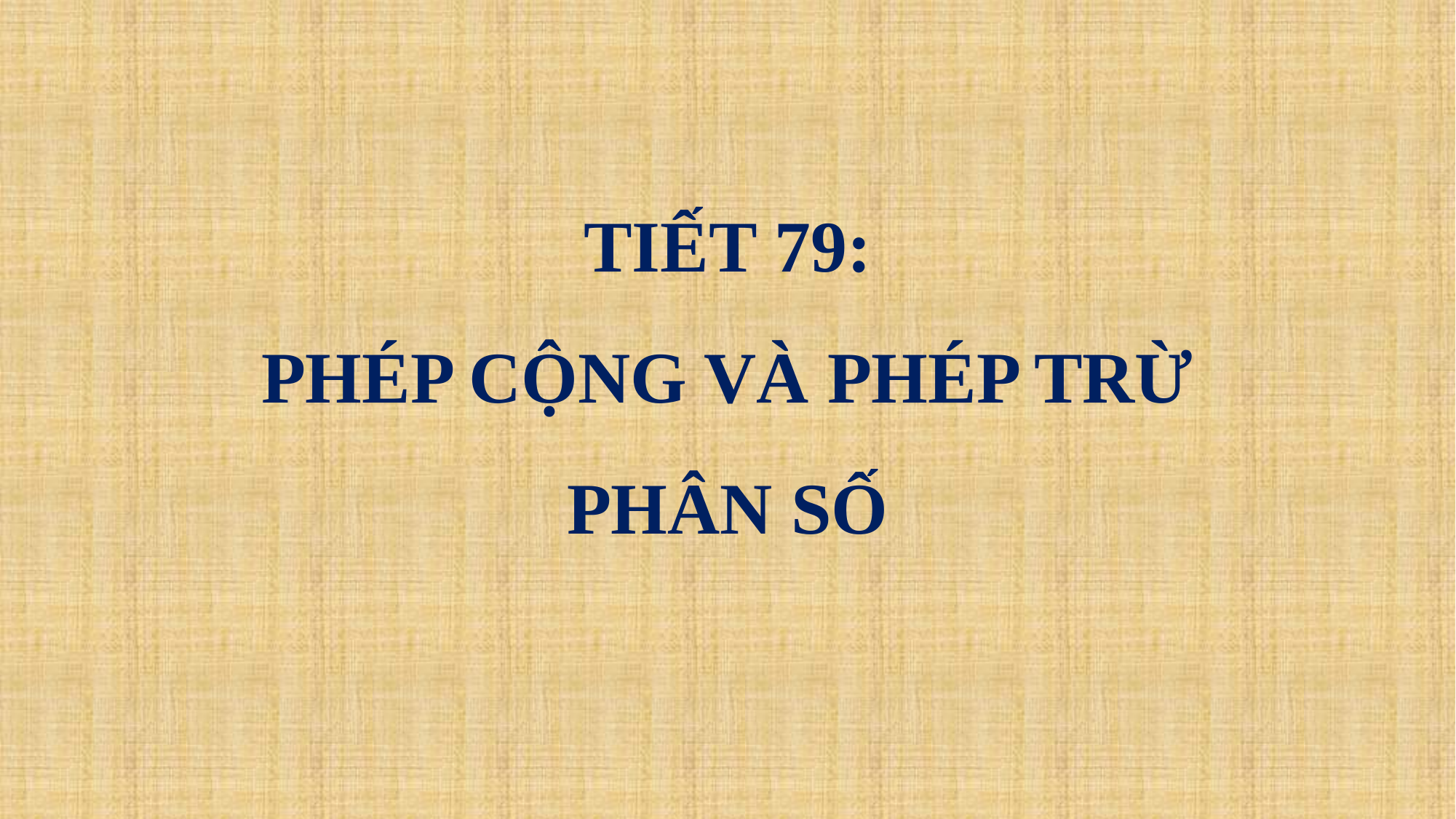

# TIẾT 79: PHÉP CỘNG VÀ PHÉP TRỪ PHÂN SỐ